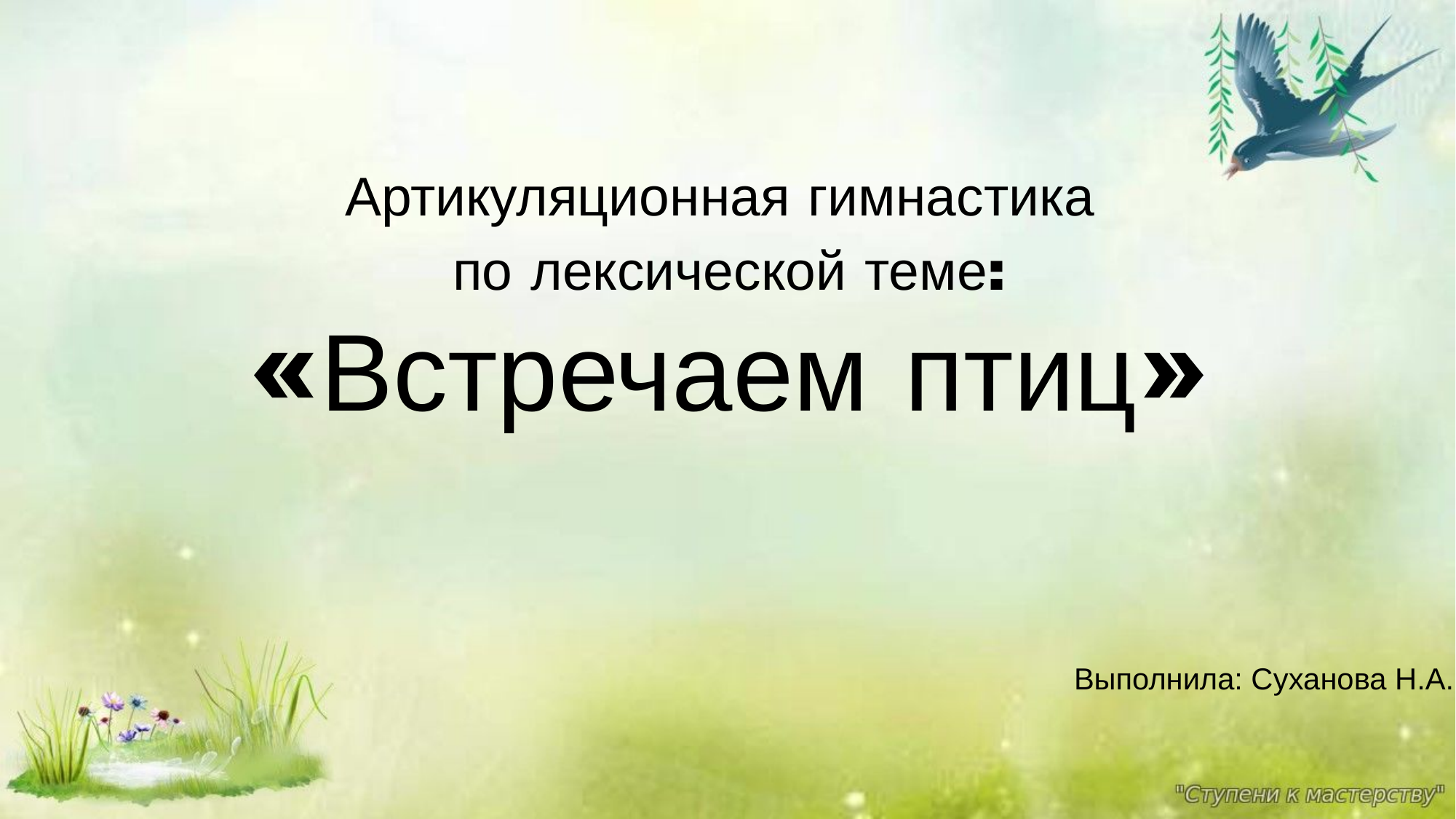

Артикуляционная гимнастика
по лексической теме:
«Встречаем птиц»
Выполнила: Суханова Н.А.